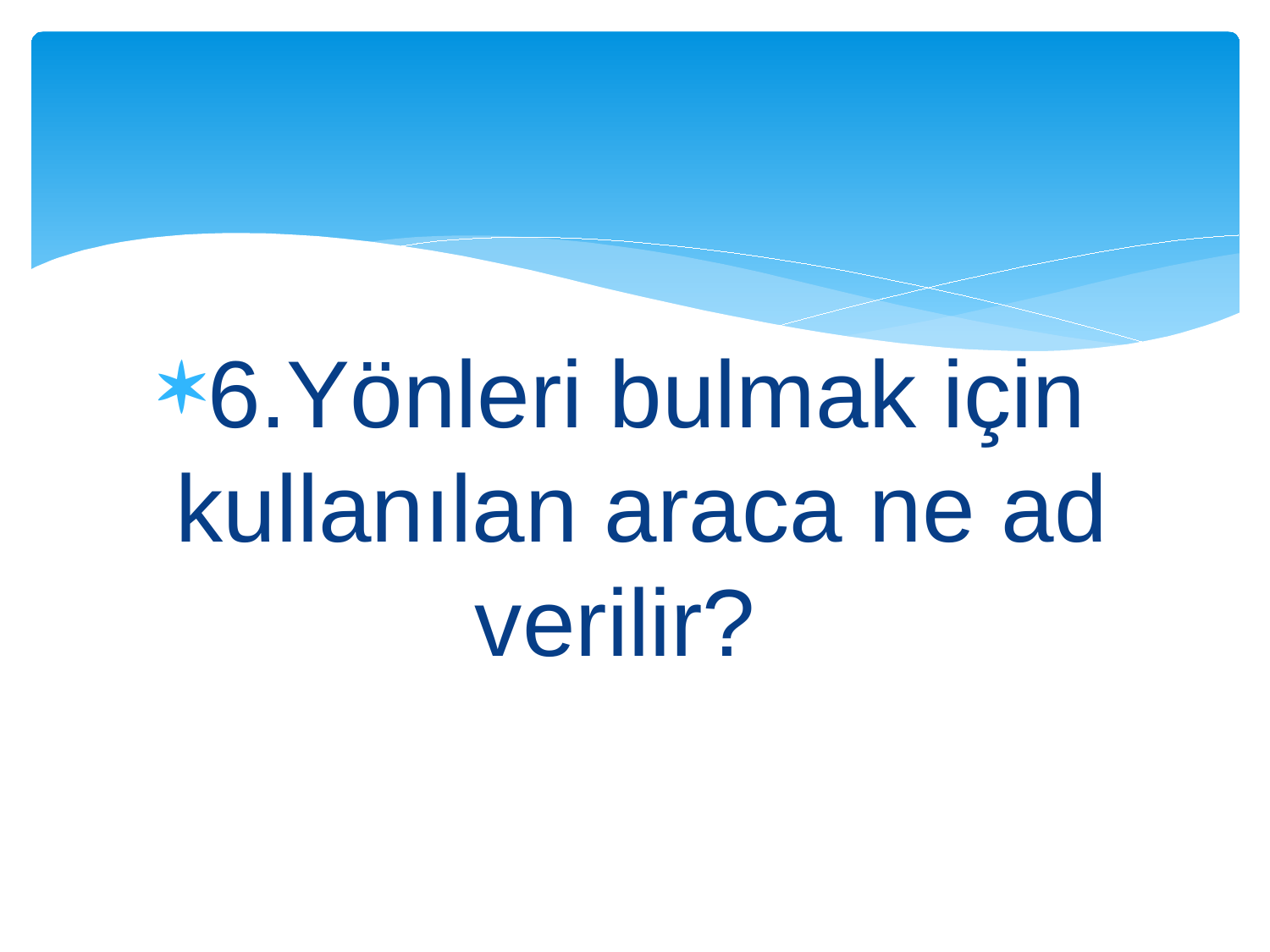

#
6.Yönleri bulmak için kullanılan araca ne ad verilir?